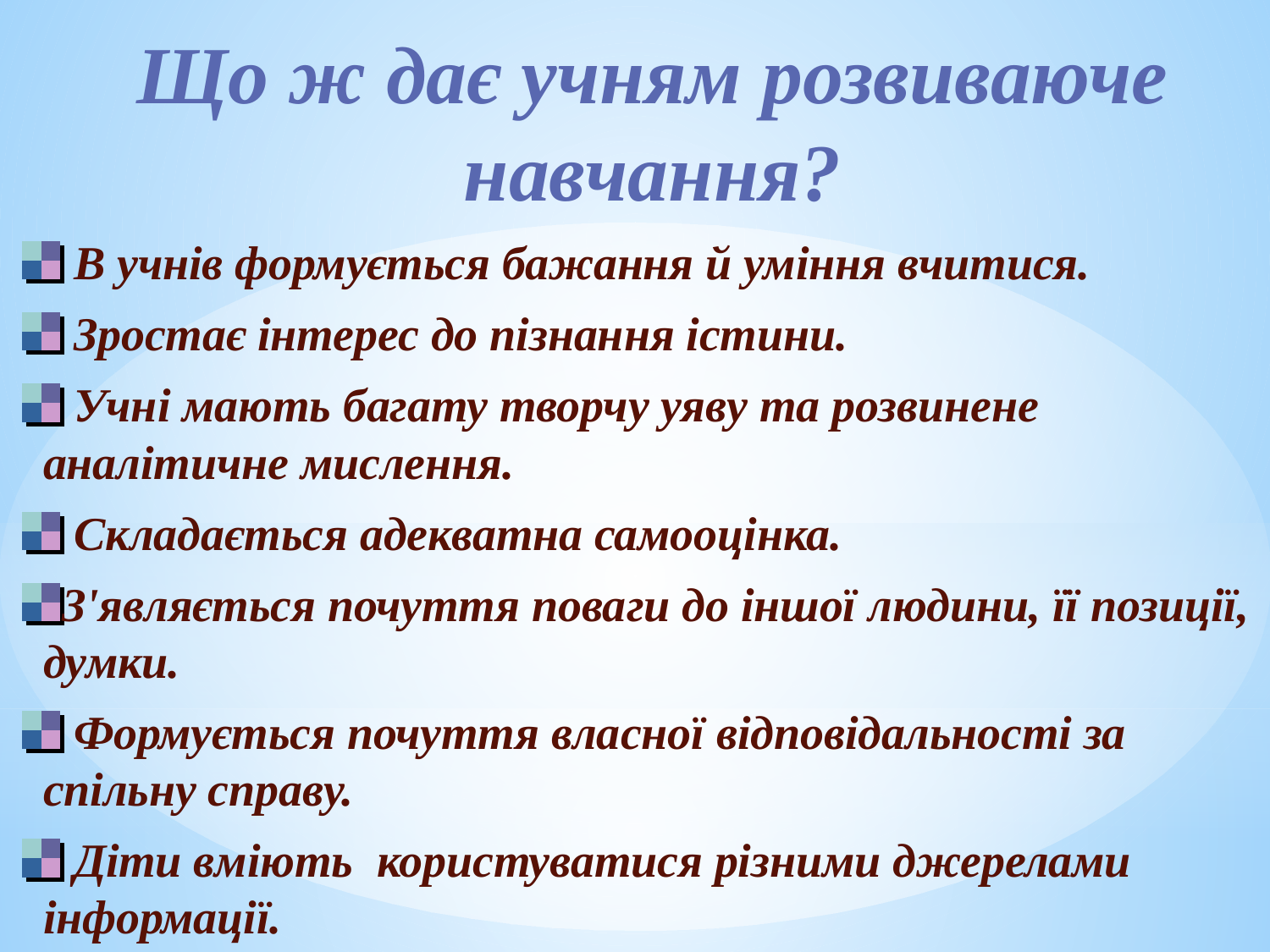

# Що ж дає учням розвиваюче навчання?
 В учнів формується бажання й уміння вчитися.
 Зростає інтерес до пізнання істини.
 Учні мають багату творчу уяву та розвинене аналітичне мислення.
 Складається адекватна самооцінка.
З'являється почуття поваги до іншої людини, її позиції, думки.
 Формується почуття власної відповідальності за спільну справу.
 Діти вміють  користуватися різними джерелами інформації.